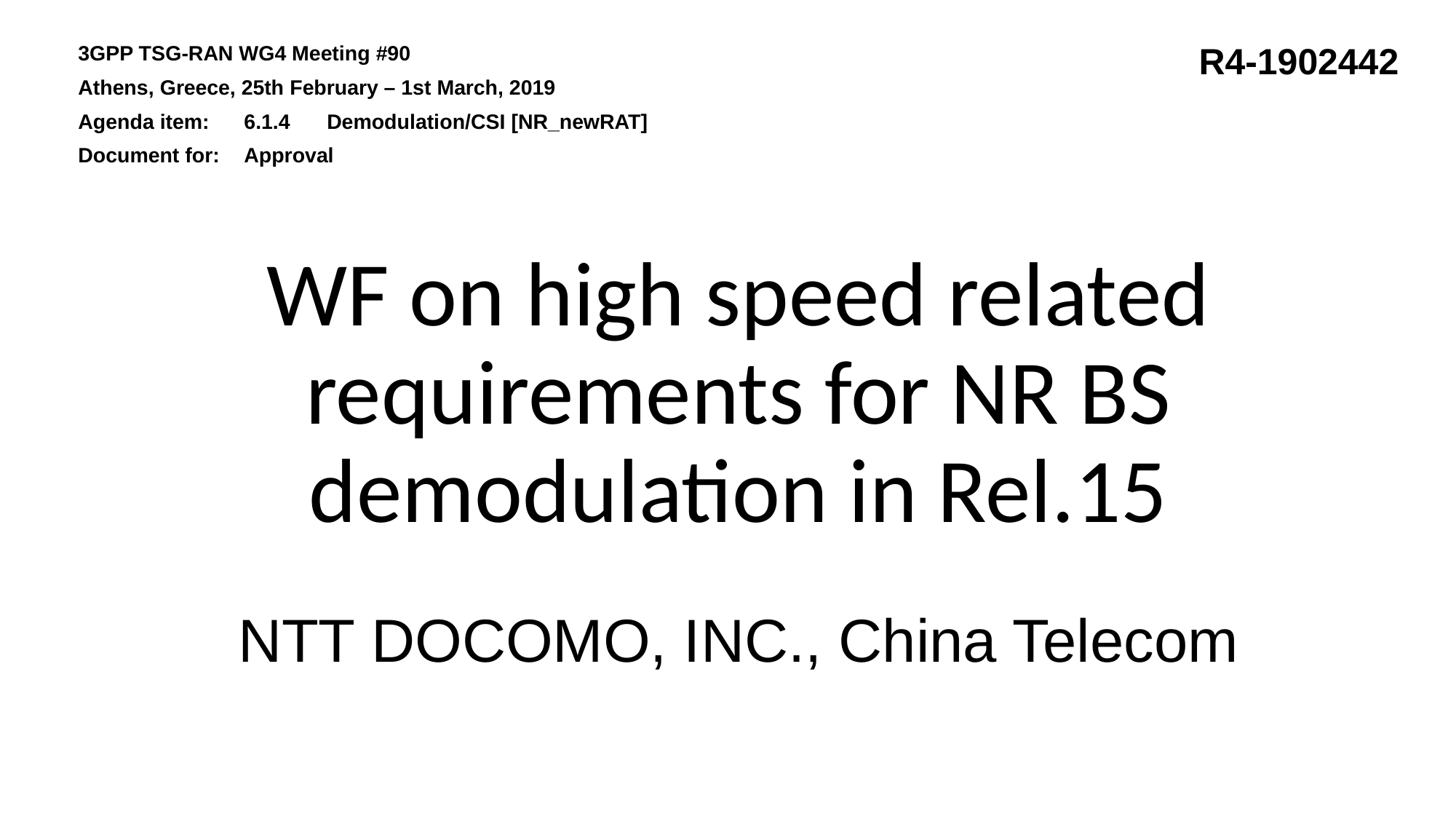

3GPP TSG-RAN WG4 Meeting #90
Athens, Greece, 25th February – 1st March, 2019
Agenda item:	6.1.4	Demodulation/CSI [NR_newRAT]
Document for:	Approval
R4-1902442
# WF on high speed related requirements for NR BS demodulation in Rel.15
NTT DOCOMO, INC., China Telecom